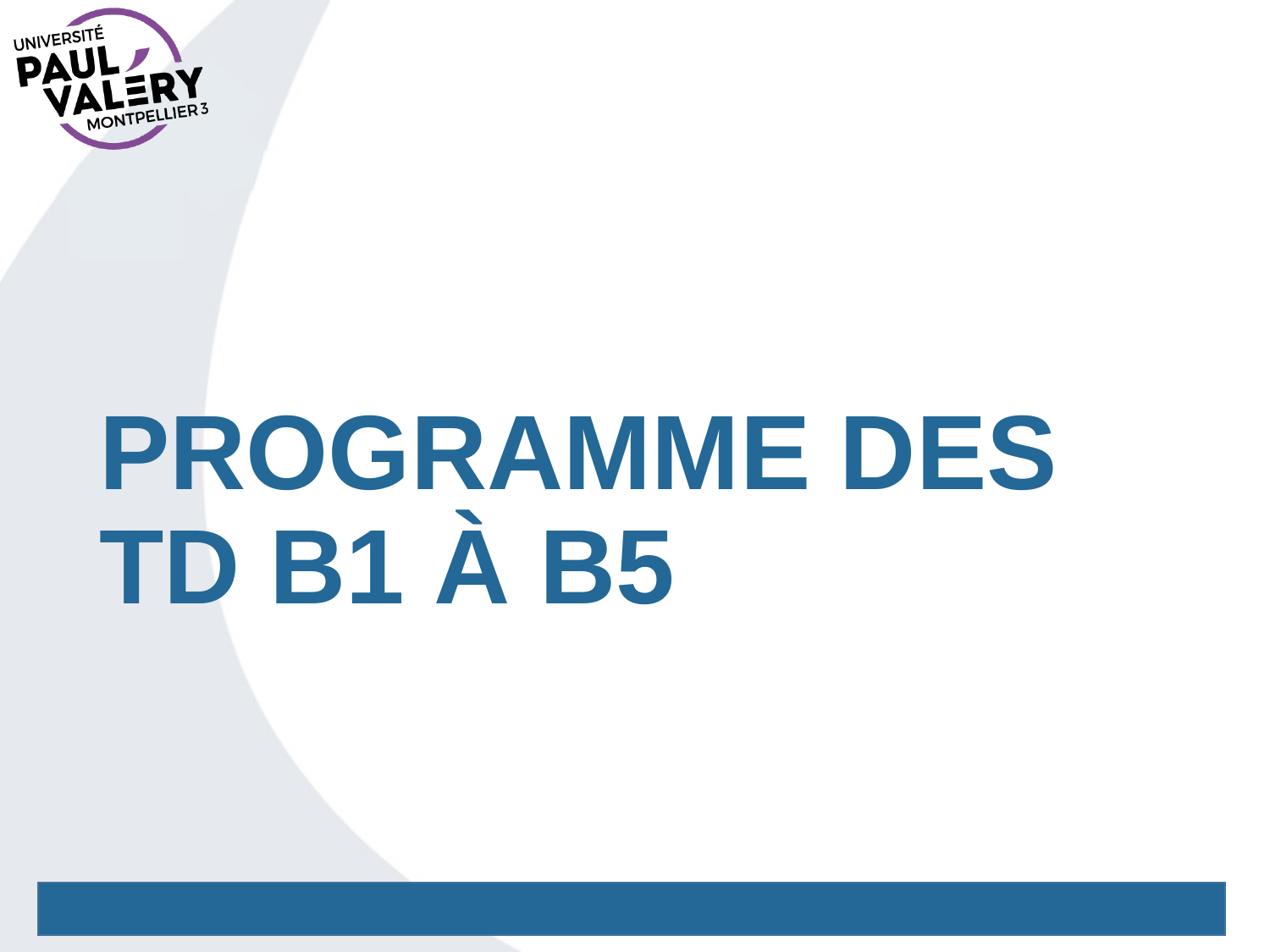

# Programme des TD B1 à B5